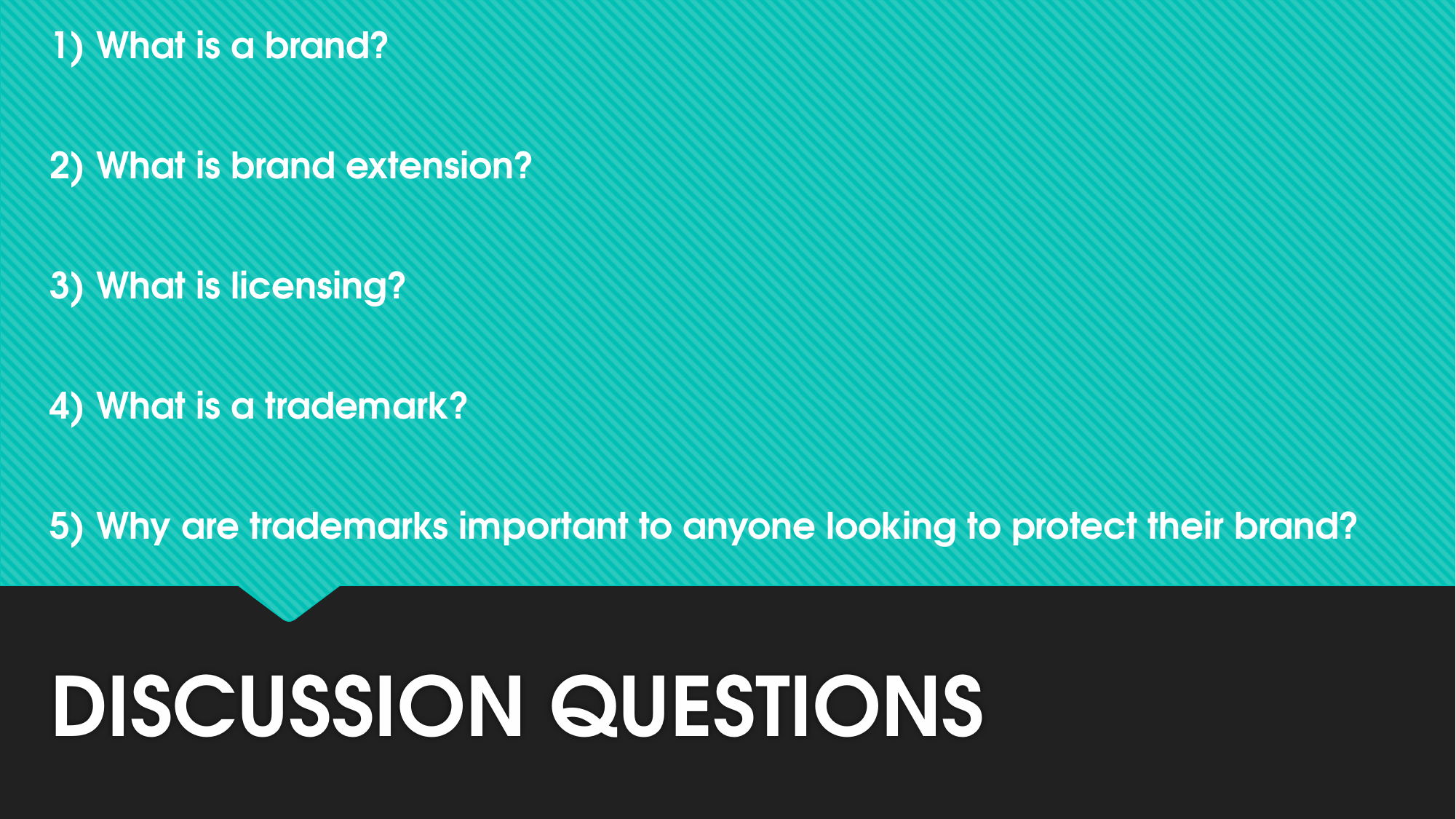

1) What is a brand?

2) What is brand extension?

3) What is licensing?

4) What is a trademark?

5) Why are trademarks important to anyone looking to protect their brand?
# DISCUSSION QUESTIONS